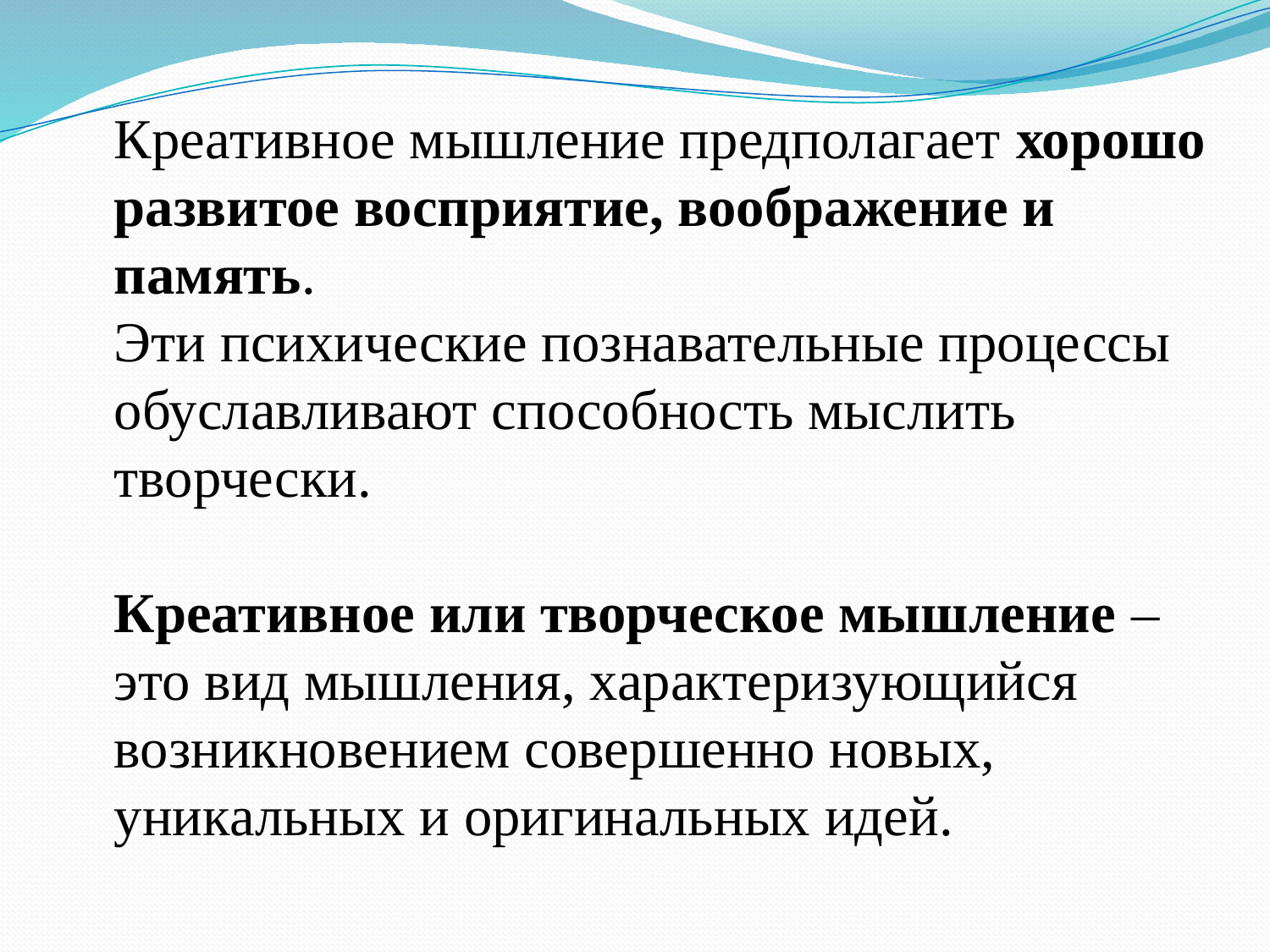

Креативное мышление предполагает хорошо развитое восприятие, воображение и память.
	Эти психические познавательные процессы обуславливают способность мыслить творчески.

	Креативное или творческое мышление – это вид мышления, характеризующийся возникновением совершенно новых, уникальных и оригинальных идей.